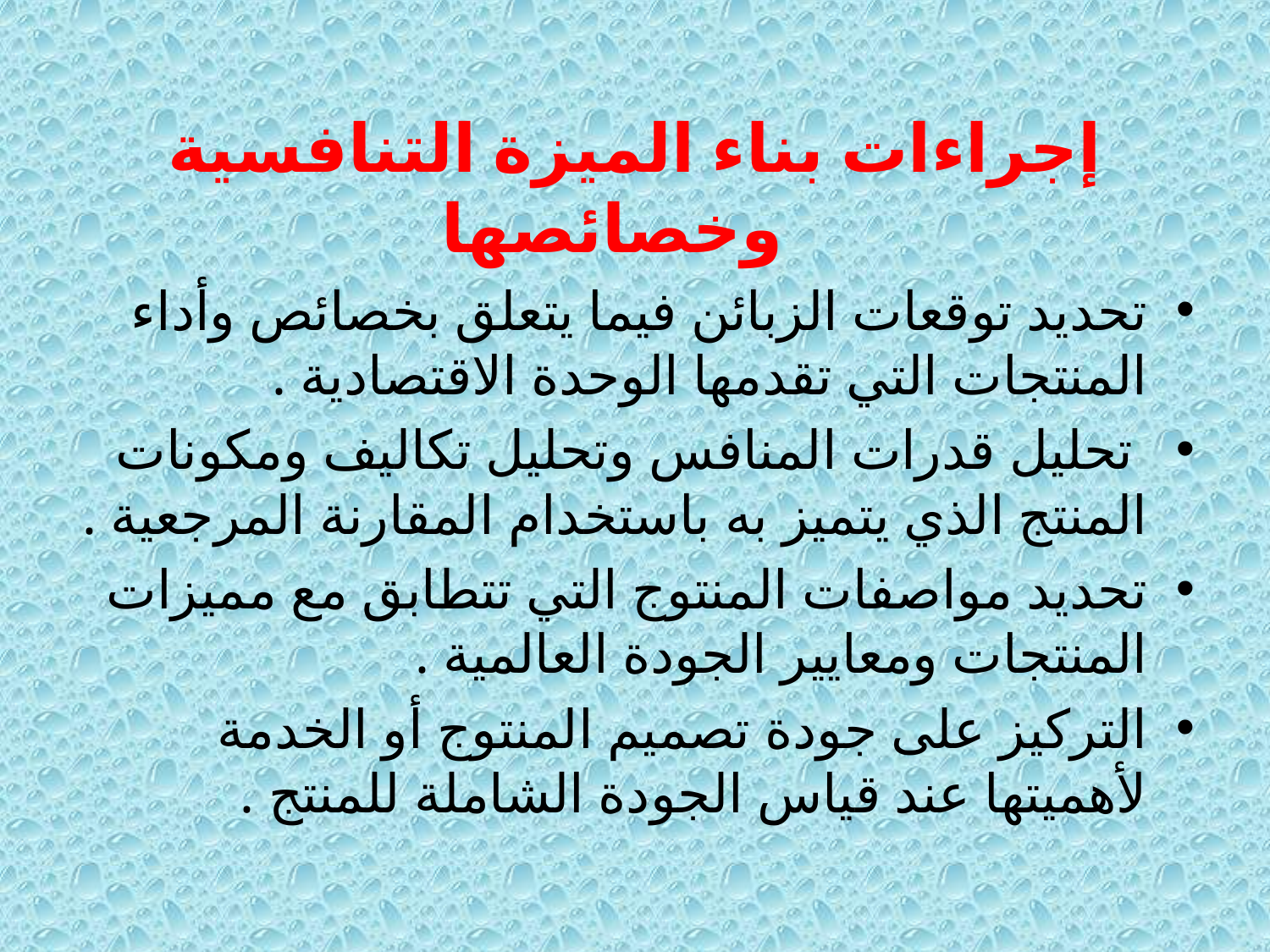

إجراءات بناء الميزة التنافسية وخصائصها
تحديد توقعات الزبائن فيما يتعلق بخصائص وأداء المنتجات التي تقدمها الوحدة الاقتصادية .
 تحليل قدرات المنافس وتحليل تكاليف ومكونات المنتج الذي يتميز به باستخدام المقارنة المرجعية .
تحديد مواصفات المنتوج التي تتطابق مع مميزات المنتجات ومعايير الجودة العالمية .
التركيز على جودة تصميم المنتوج أو الخدمة لأهميتها عند قياس الجودة الشاملة للمنتج .